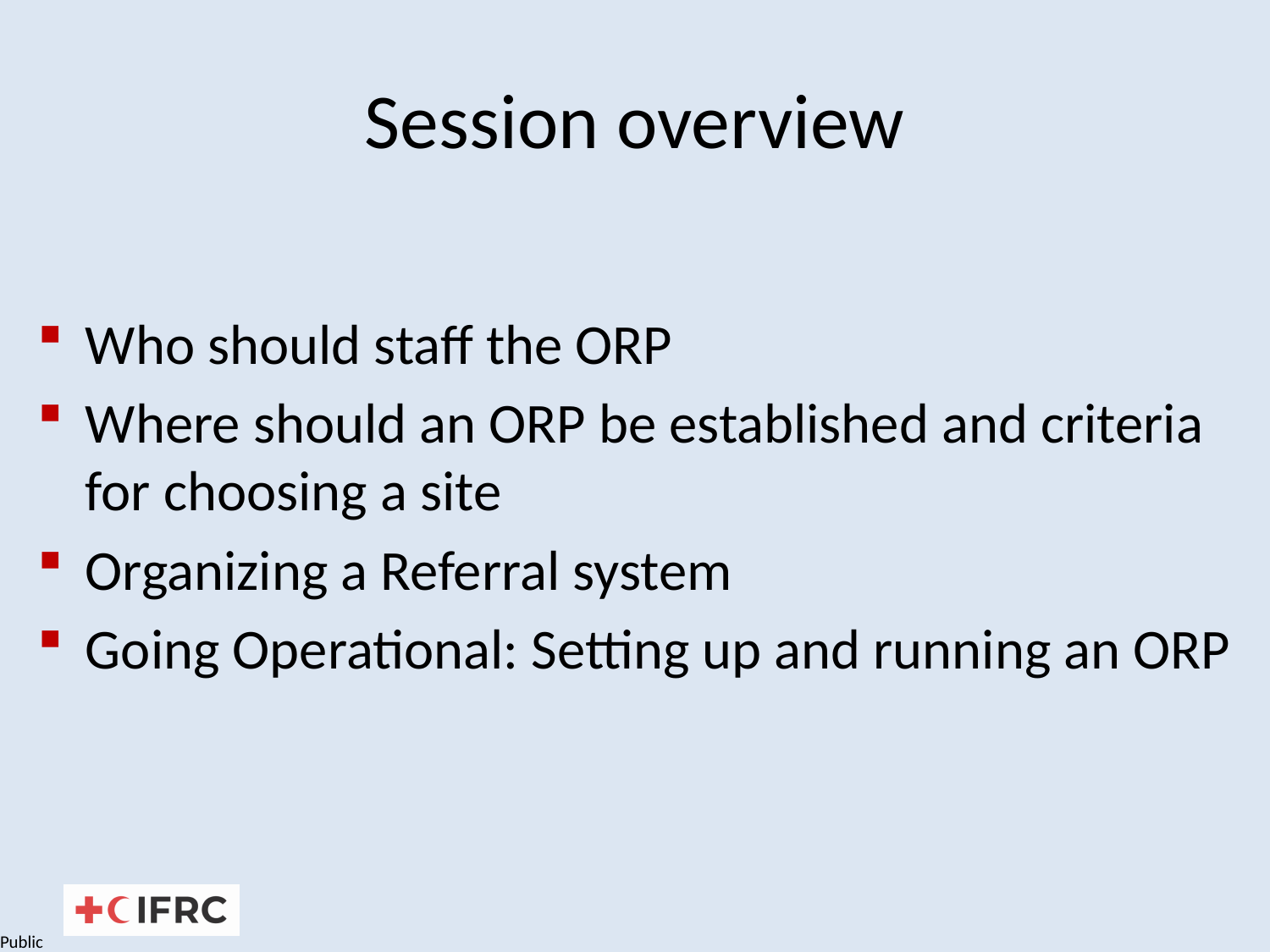

# Session overview

Who should staff the ORP
Where should an ORP be established and criteria  for choosing a site
Organizing a Referral system
Going Operational: Setting up and running an ORP